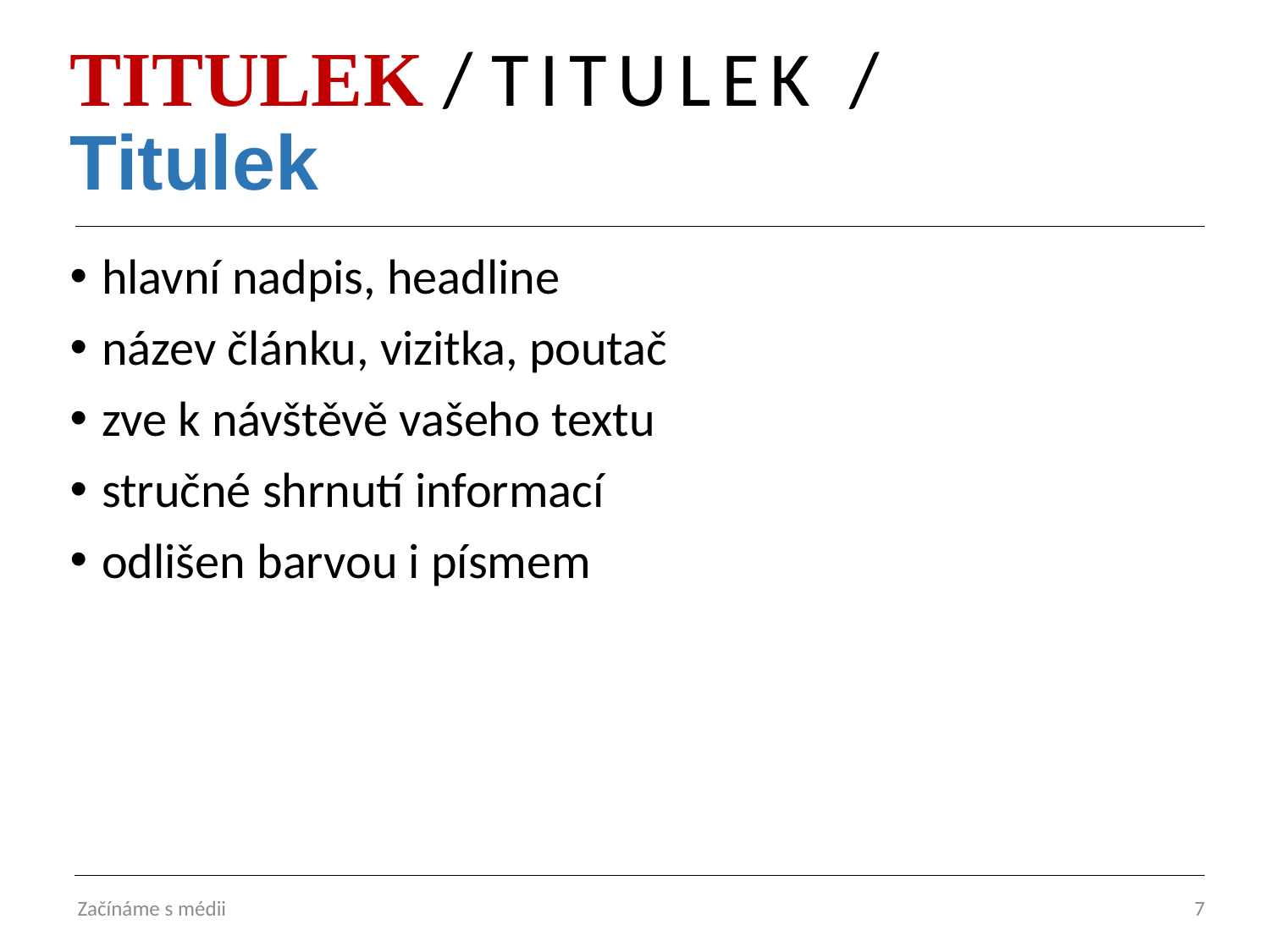

# TITULEK / TITULEK / Titulek
hlavní nadpis, headline
název článku, vizitka, poutač
zve k návštěvě vašeho textu
stručné shrnutí informací
odlišen barvou i písmem

Začínáme s médii
7